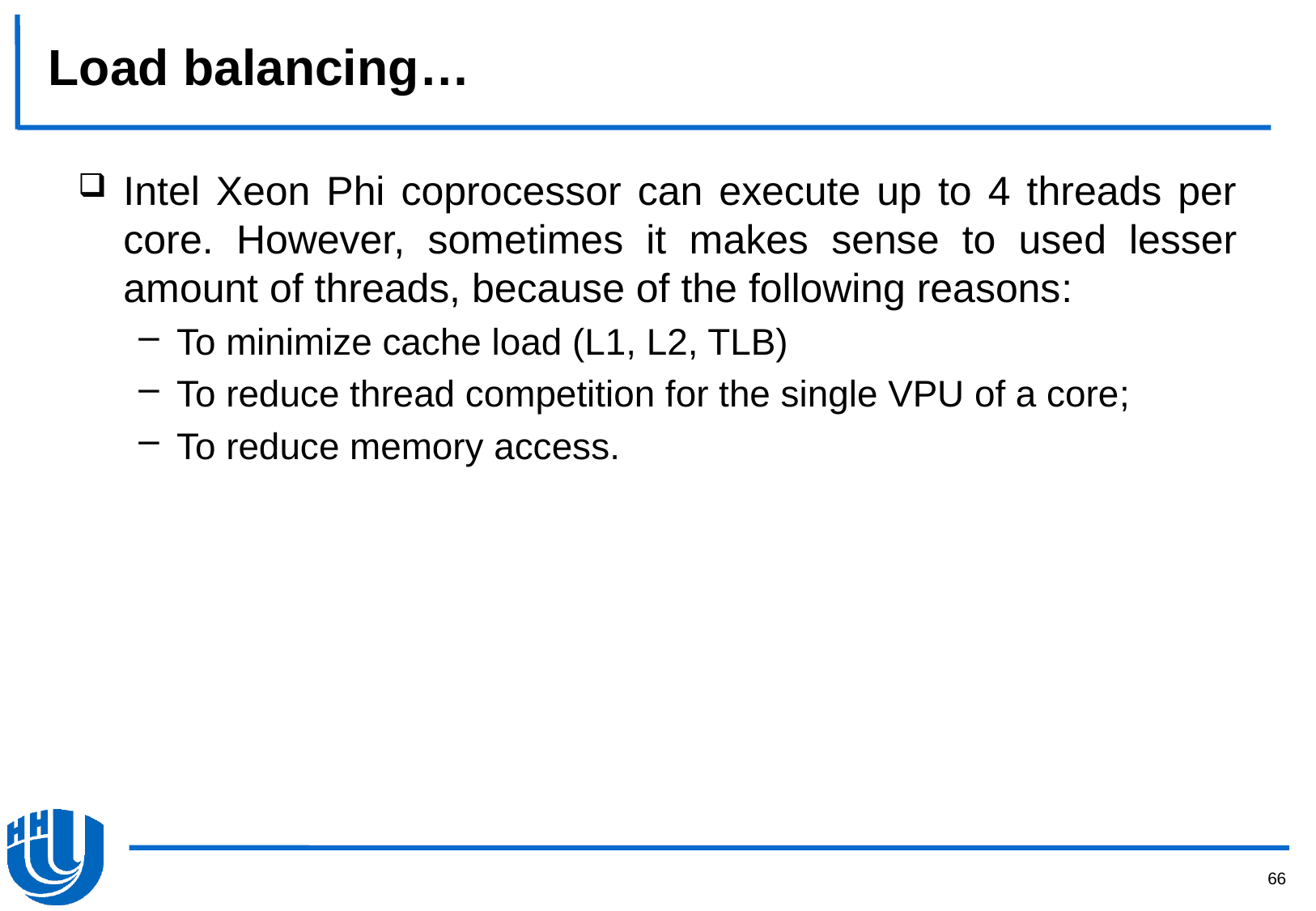

# Load balancing…
Intel Xeon Phi coprocessor can execute up to 4 threads per core. However, sometimes it makes sense to used lesser amount of threads, because of the following reasons:
To minimize cache load (L1, L2, TLB)
To reduce thread competition for the single VPU of a core;
To reduce memory access.

66